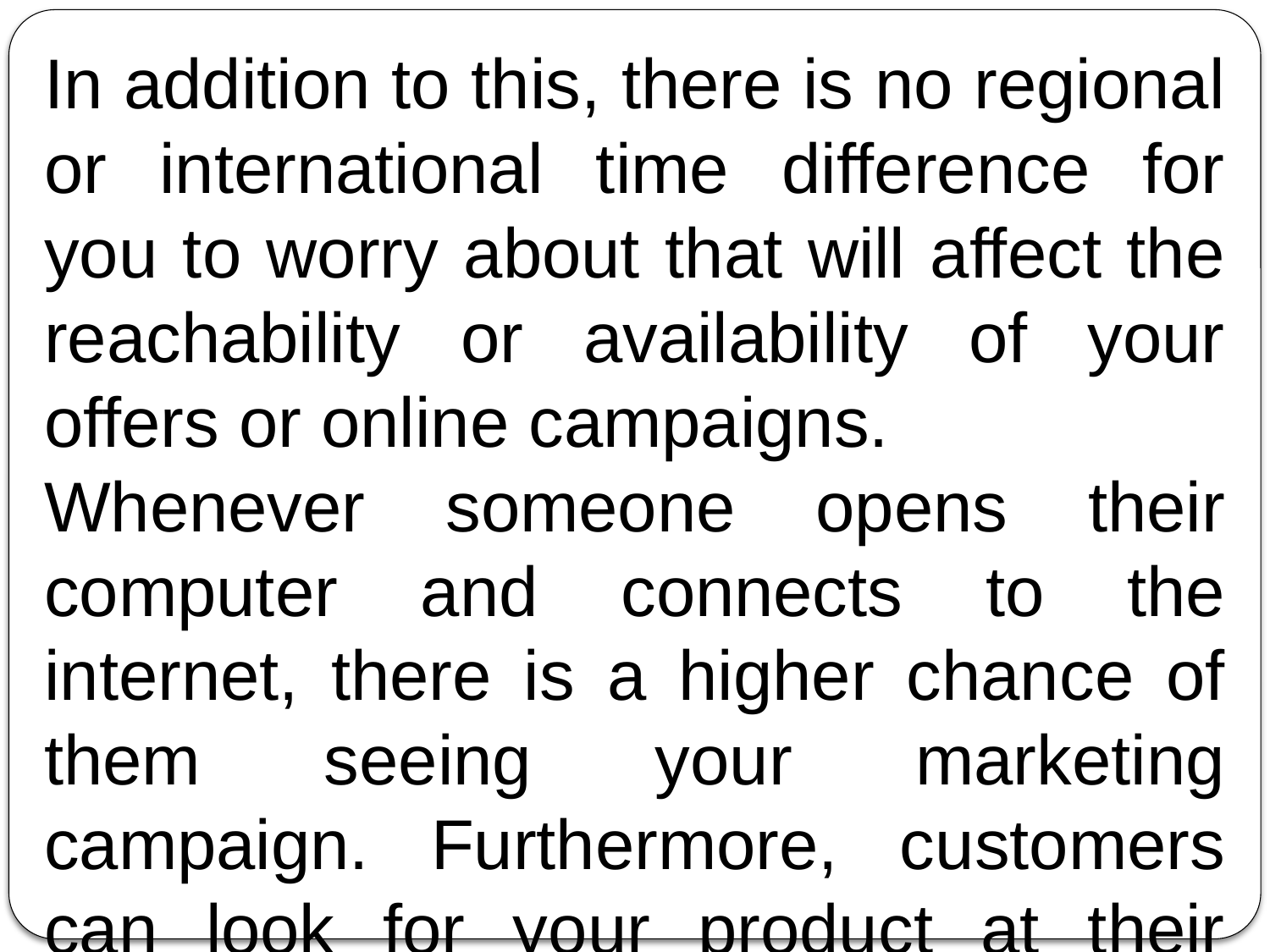

In addition to this, there is no regional or international time difference for you to worry about that will affect the reachability or availability of your offers or online campaigns.
Whenever someone opens their computer and connects to the internet, there is a higher chance of them seeing your marketing campaign. Furthermore, customers can look for your product at their most convenient time.